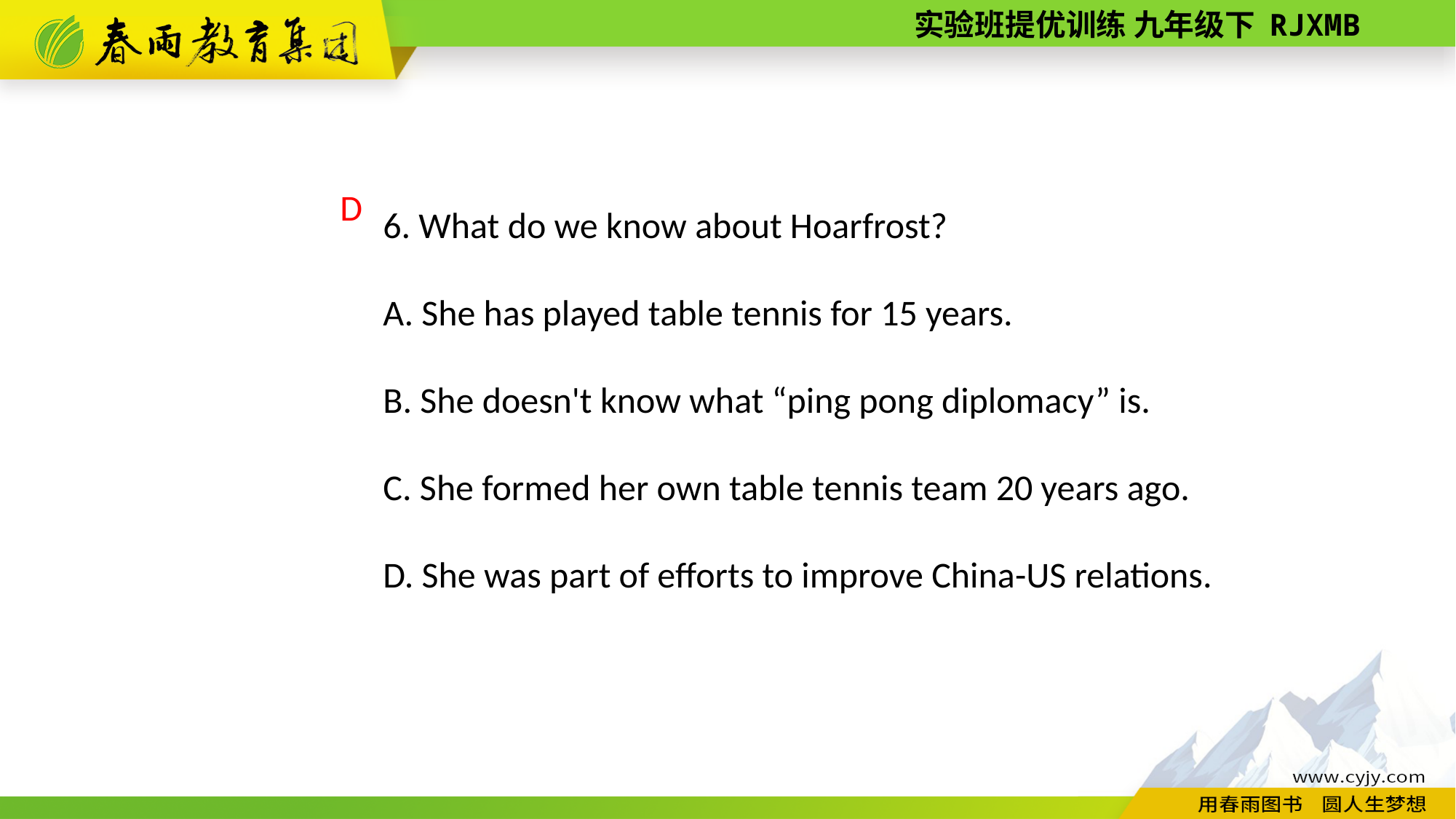

6. What do we know about Hoarfrost?
A. She has played table tennis for 15 years.
B. She doesn't know what “ping pong diplomacy” is.
C. She formed her own table tennis team 20 years ago.
D. She was part of efforts to improve China­-US relations.
D